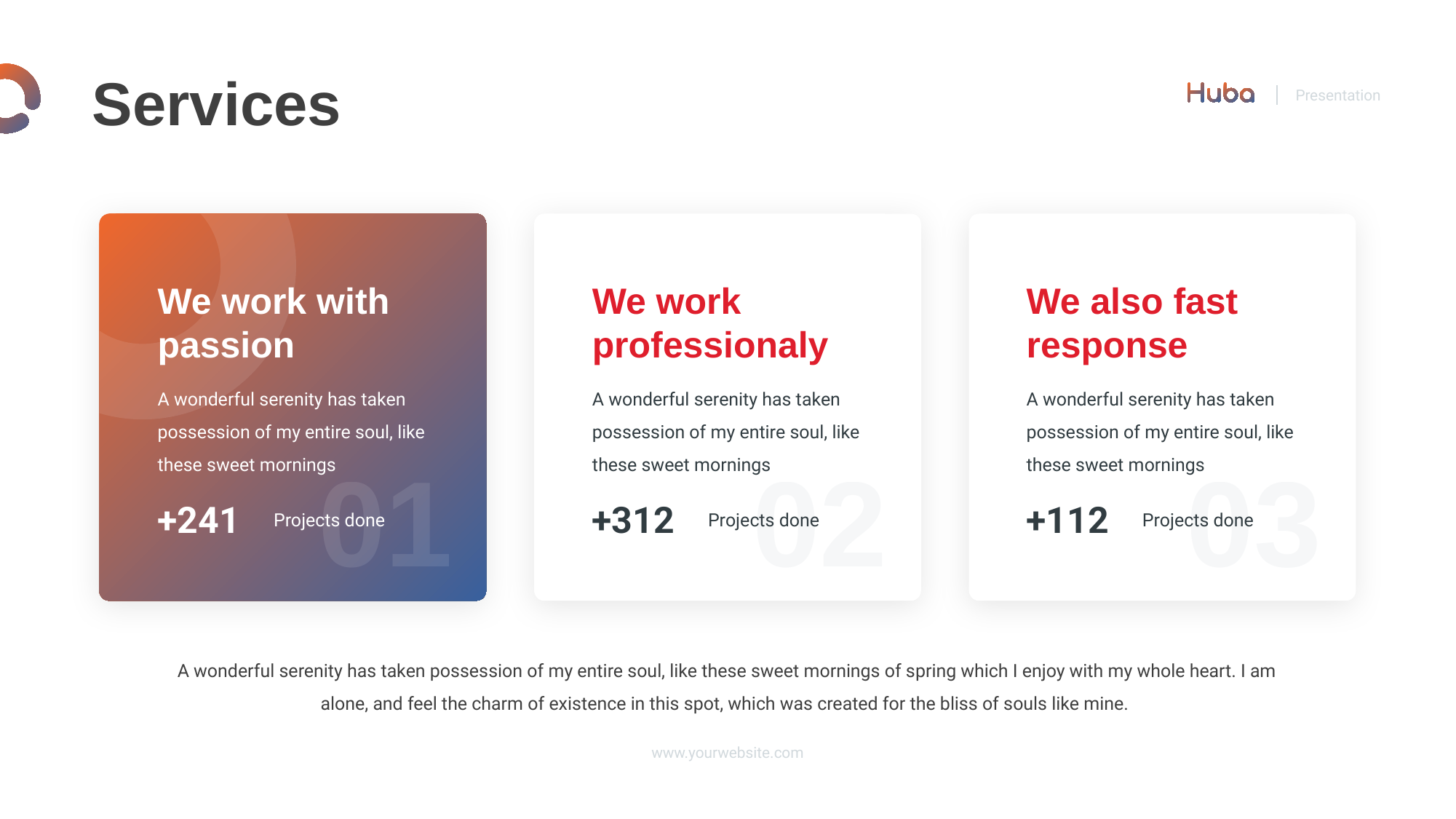

Services

Presentation

We work with passion
We work professionaly
We also fast response
A wonderful serenity has taken possession of my entire soul, like these sweet mornings
A wonderful serenity has taken possession of my entire soul, like these sweet mornings
A wonderful serenity has taken possession of my entire soul, like these sweet mornings
01
02
03
+241
+312
+112
Projects done
Projects done
Projects done
A wonderful serenity has taken possession of my entire soul, like these sweet mornings of spring which I enjoy with my whole heart. I am alone, and feel the charm of existence in this spot, which was created for the bliss of souls like mine.
www.yourwebsite.com